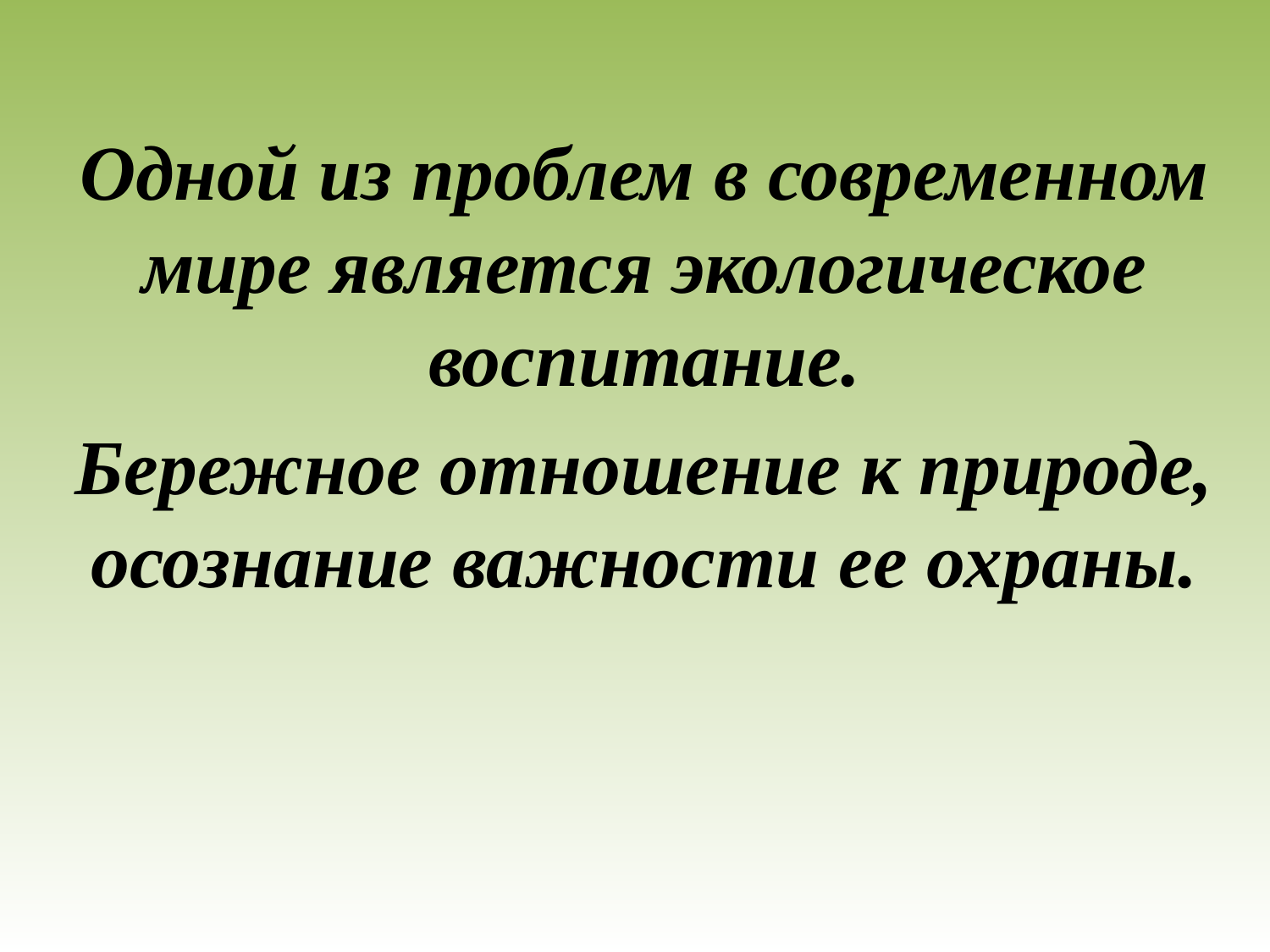

Одной из проблем в современном мире является экологическое воспитание.
Бережное отношение к природе, осознание важности ее охраны.